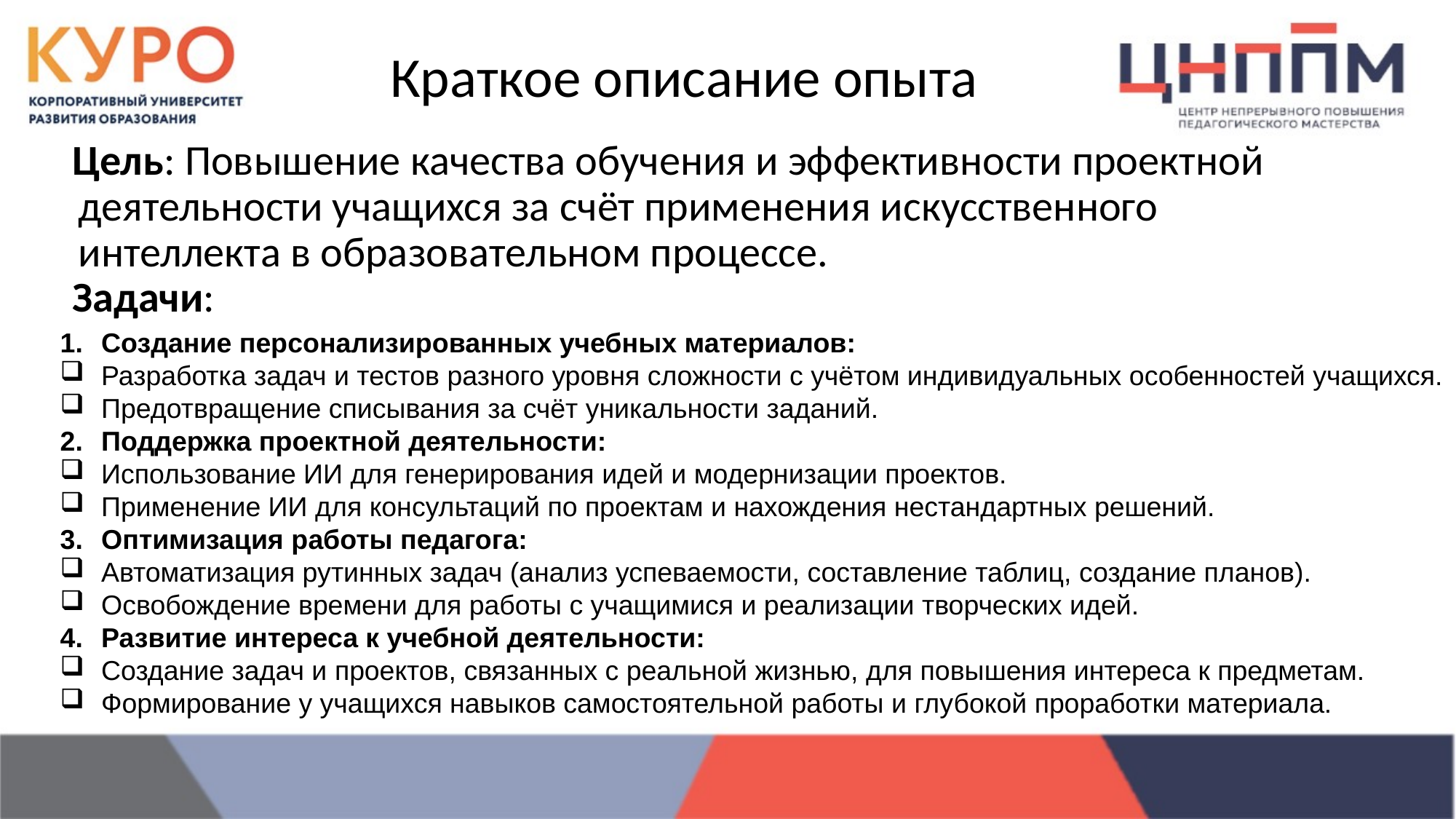

# Краткое описание опыта
Цель: Повышение качества обучения и эффективности проектной деятельности учащихся за счёт применения искусственного интеллекта в образовательном процессе.
Задачи:
Создание персонализированных учебных материалов:
Разработка задач и тестов разного уровня сложности с учётом индивидуальных особенностей учащихся.
Предотвращение списывания за счёт уникальности заданий.
Поддержка проектной деятельности:
Использование ИИ для генерирования идей и модернизации проектов.
Применение ИИ для консультаций по проектам и нахождения нестандартных решений.
Оптимизация работы педагога:
Автоматизация рутинных задач (анализ успеваемости, составление таблиц, создание планов).
Освобождение времени для работы с учащимися и реализации творческих идей.
Развитие интереса к учебной деятельности:
Создание задач и проектов, связанных с реальной жизнью, для повышения интереса к предметам.
Формирование у учащихся навыков самостоятельной работы и глубокой проработки материала.